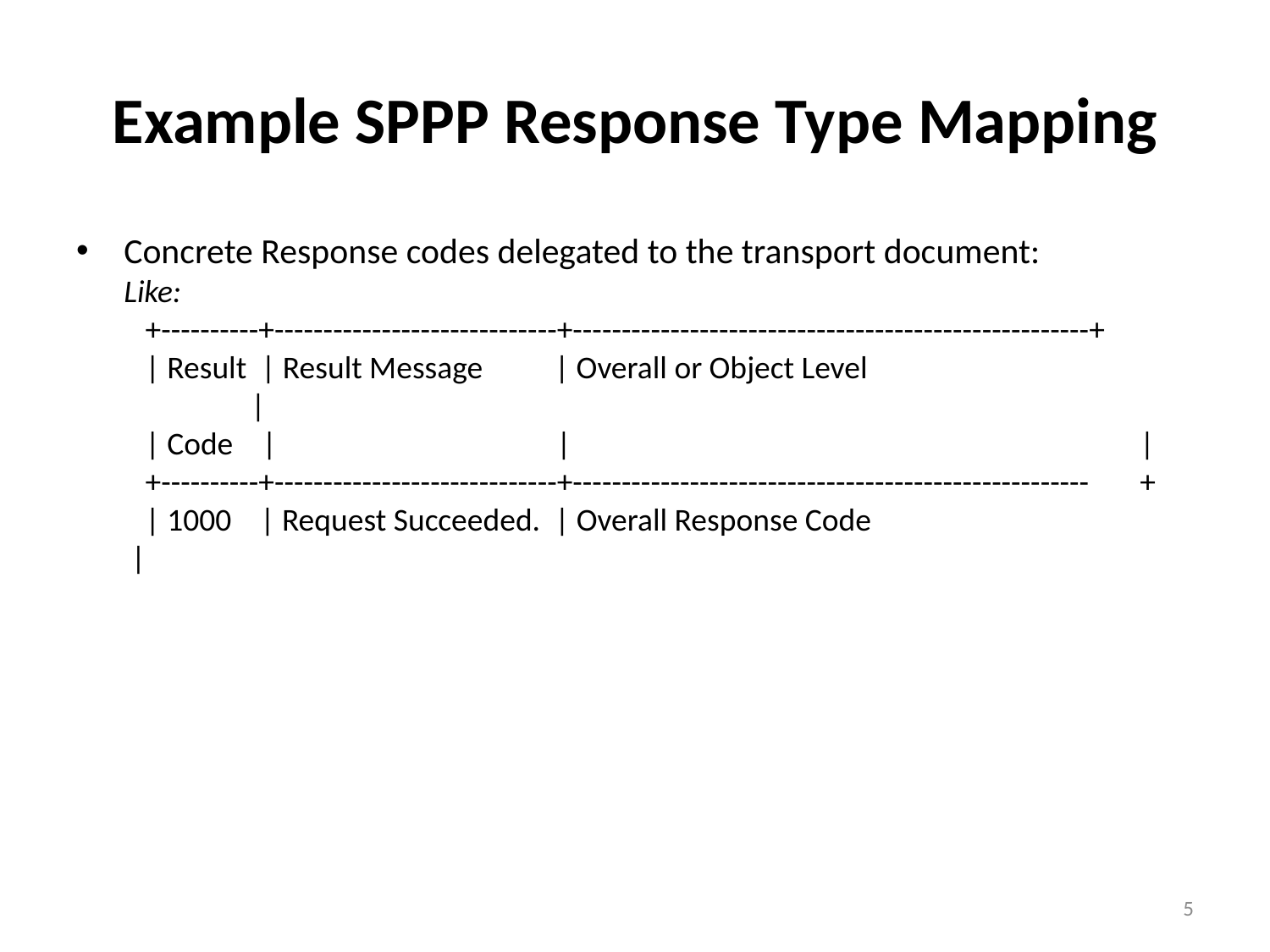

# Example SPPP Response Type Mapping
Concrete Response codes delegated to the transport document:
Like:
   +----------+-----------------------------+-----------------------------------------------------+
   | Result  | Result Message          | Overall or Object Level             			|
   | Code    |                                       |                                                        	 	|
   +----------+-----------------------------+-----------------------------------------------------	+
   | 1000    | Request Succeeded.  | Overall Response Code            		         |
5